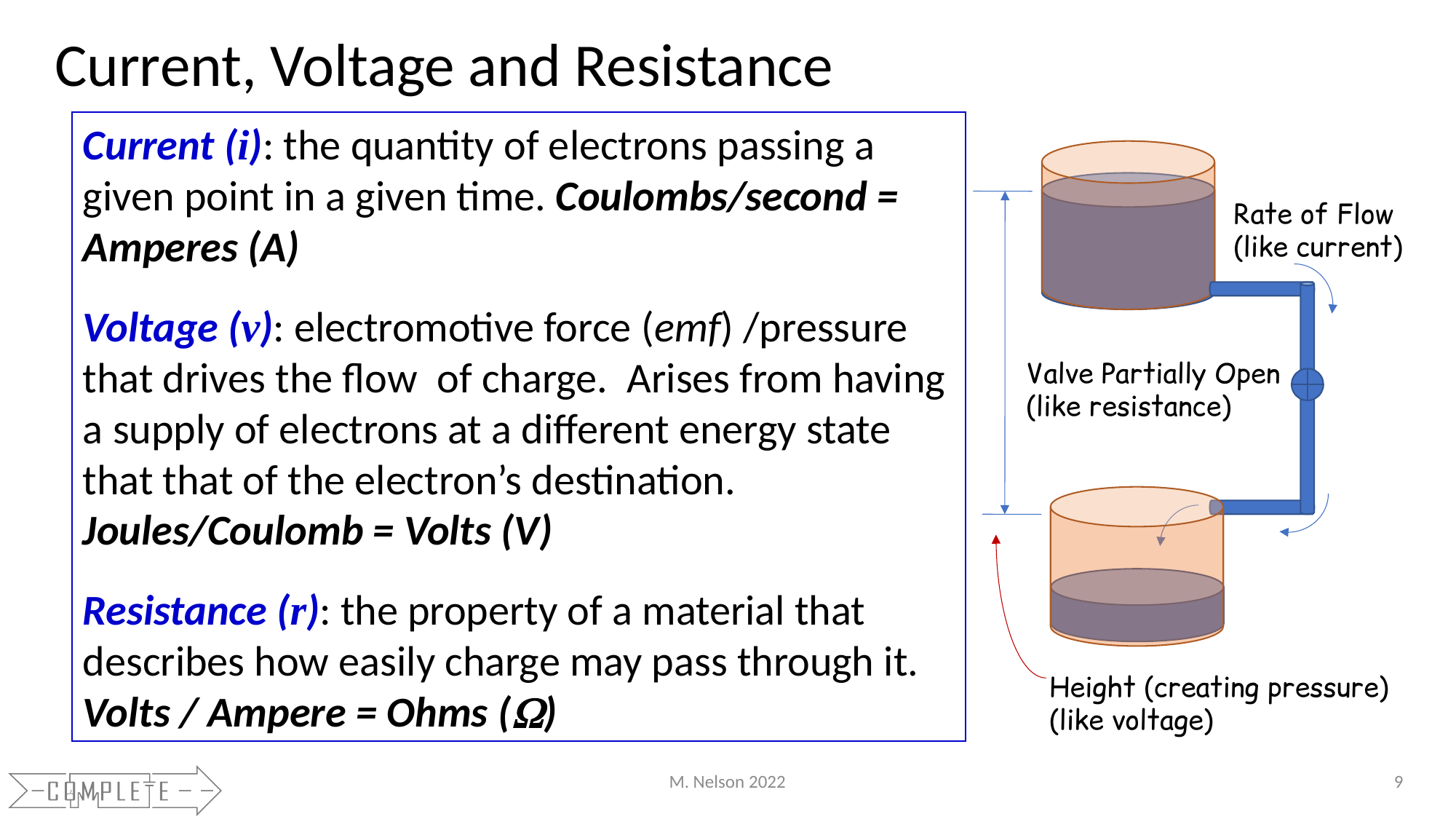

# Current, Voltage and Resistance
Current (i): the quantity of electrons passing a given point in a given time. Coulombs/second = Amperes (A)

Voltage (v): electromotive force (emf) /pressure that drives the flow  of charge.  Arises from having a supply of electrons at a different energy state that that of the electron’s destination. Joules/Coulomb = Volts (V)

Resistance (r): the property of a material that describes how easily charge may pass through it. Volts / Ampere = Ohms (Ω)

Rate of Flow
(like current)

Valve Partially Open
(like resistance)

Height (creating pressure)
(like voltage)
M. Nelson 2022
9